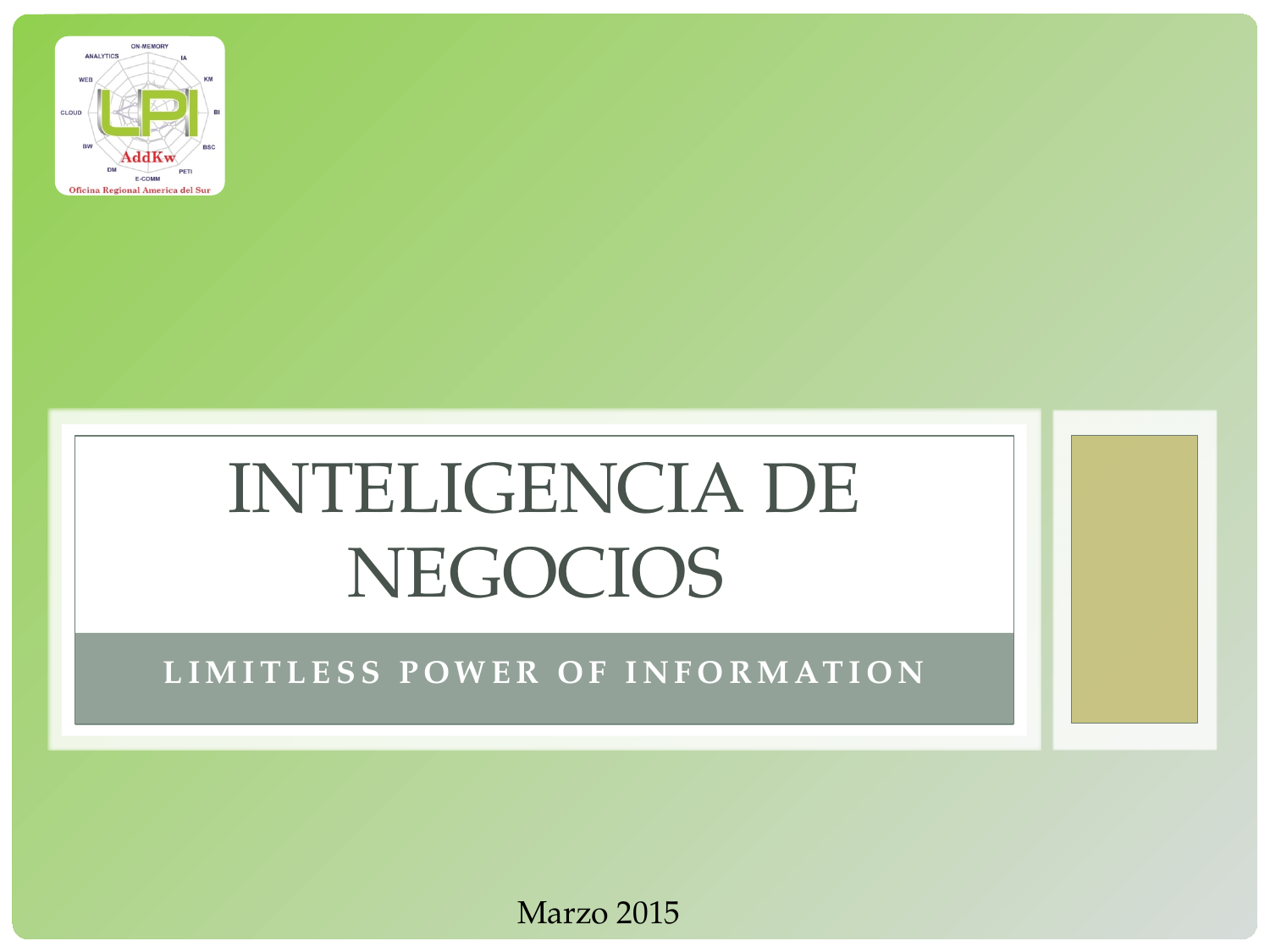

# Inteligencia de Negocios
Limitless power of information
Marzo 2015